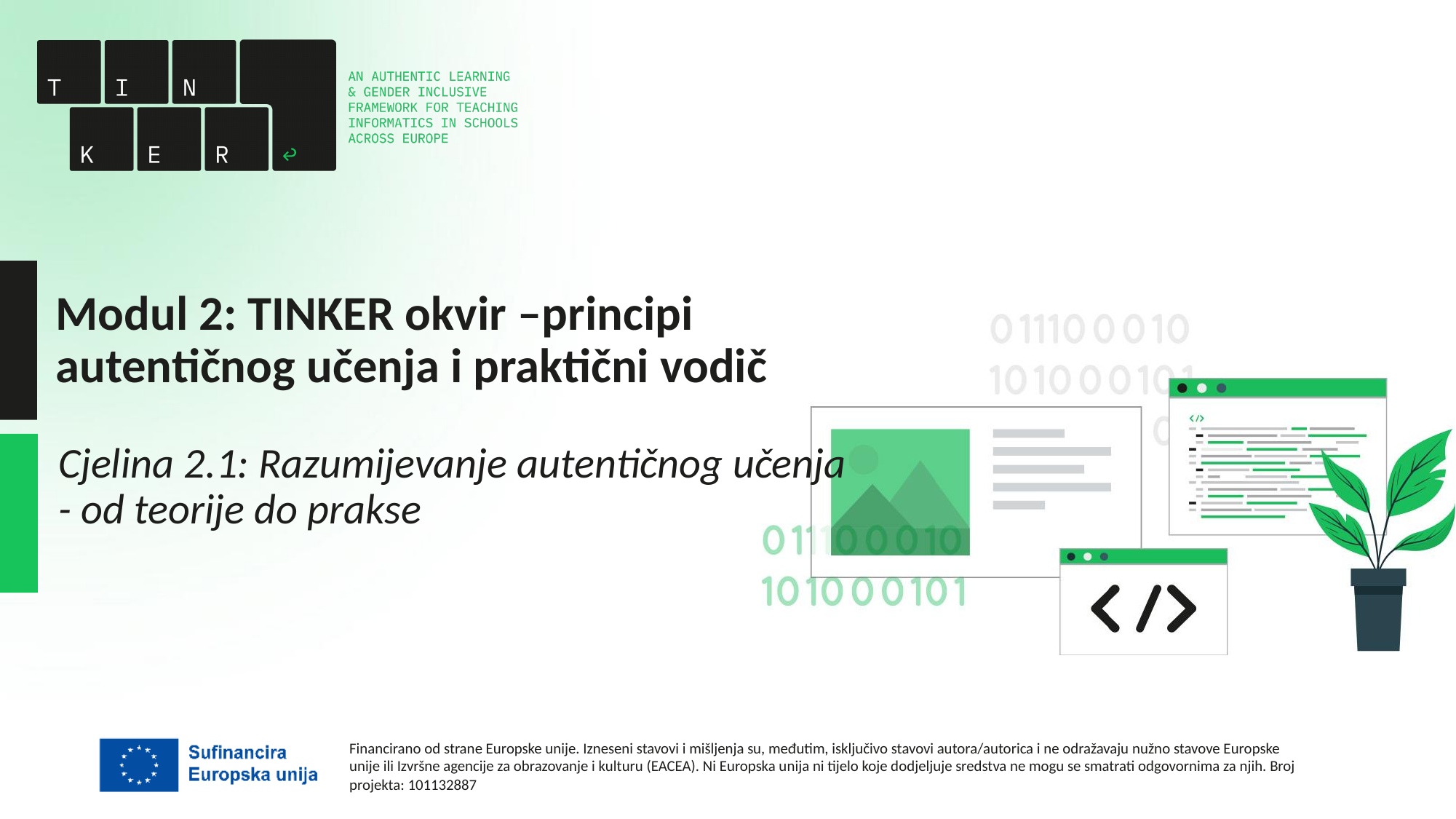

# Modul 2: TINKER okvir –principi autentičnog učenja i praktični vodič
Cjelina 2.1: Razumijevanje autentičnog učenja - od teorije do prakse